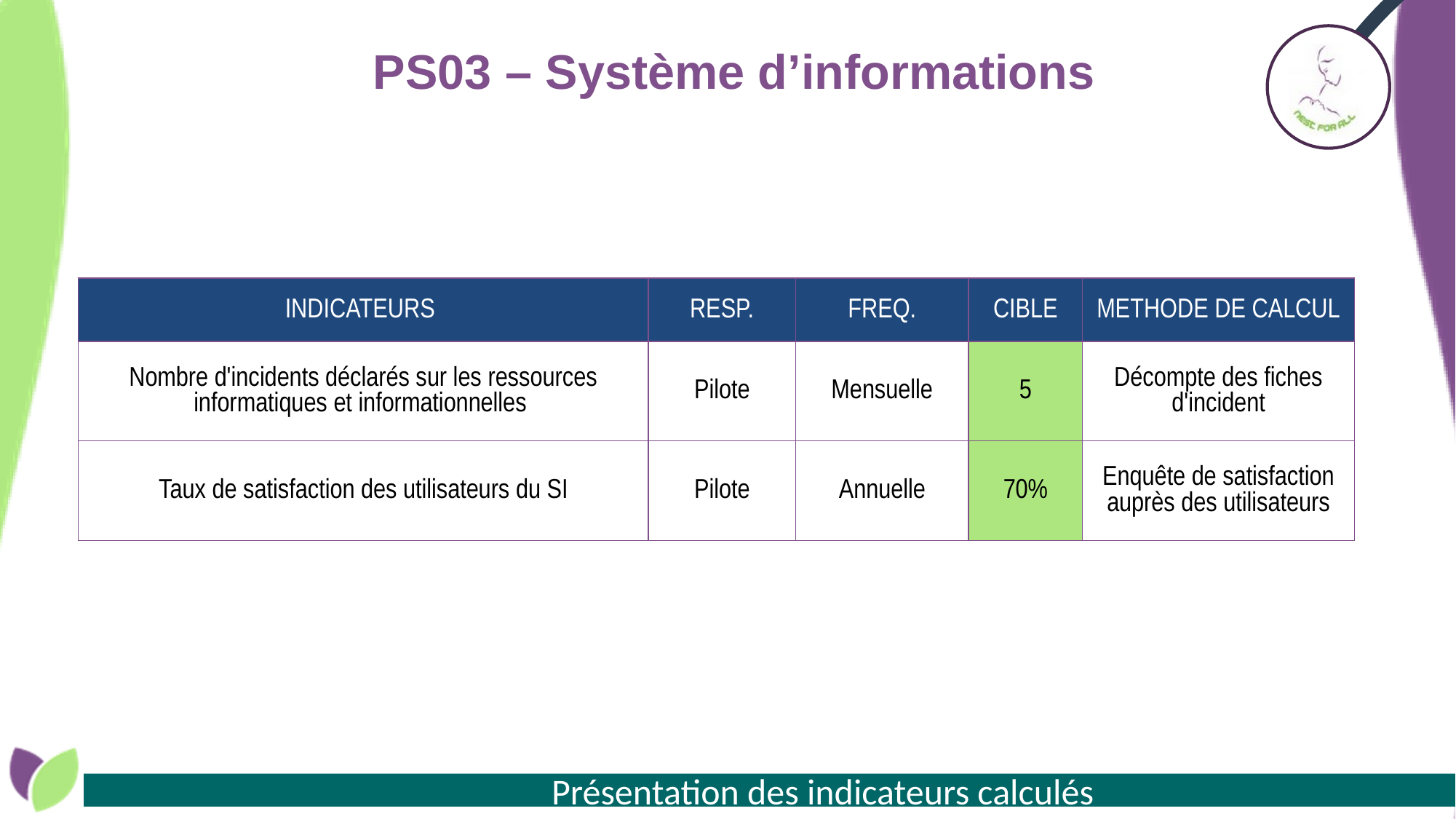

# PS03 – Système d’informations
| INDICATEURS | RESP. | FREQ. | CIBLE | METHODE DE CALCUL |
| --- | --- | --- | --- | --- |
| Nombre d'incidents déclarés sur les ressources informatiques et informationnelles | Pilote | Mensuelle | 5 | Décompte des fiches d'incident |
| Taux de satisfaction des utilisateurs du SI | Pilote | Annuelle | 70% | Enquête de satisfaction auprès des utilisateurs |
 Présentation des indicateurs calculés